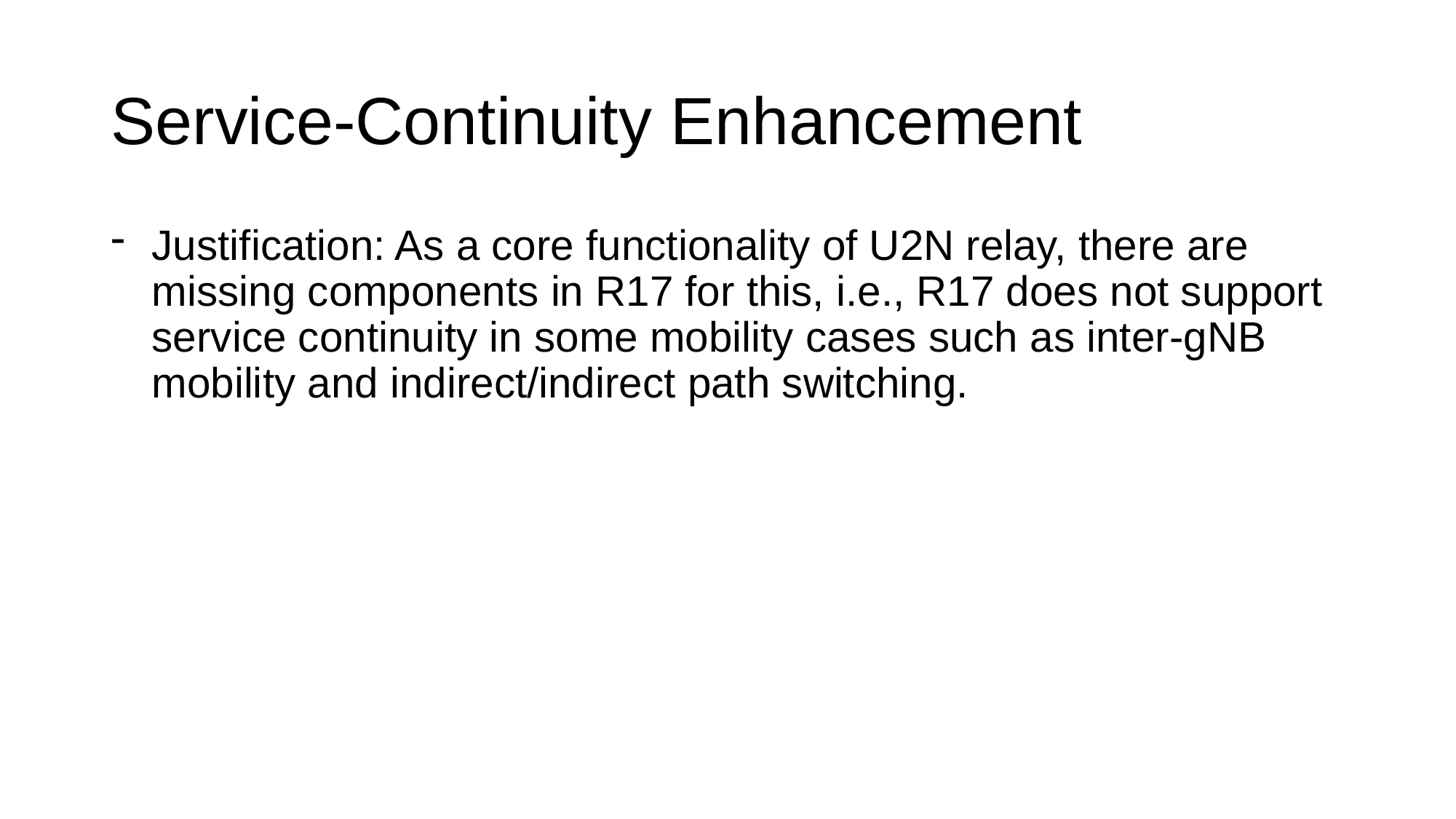

# Service-Continuity Enhancement
Justification: As a core functionality of U2N relay, there are missing components in R17 for this, i.e., R17 does not support service continuity in some mobility cases such as inter-gNB mobility and indirect/indirect path switching.